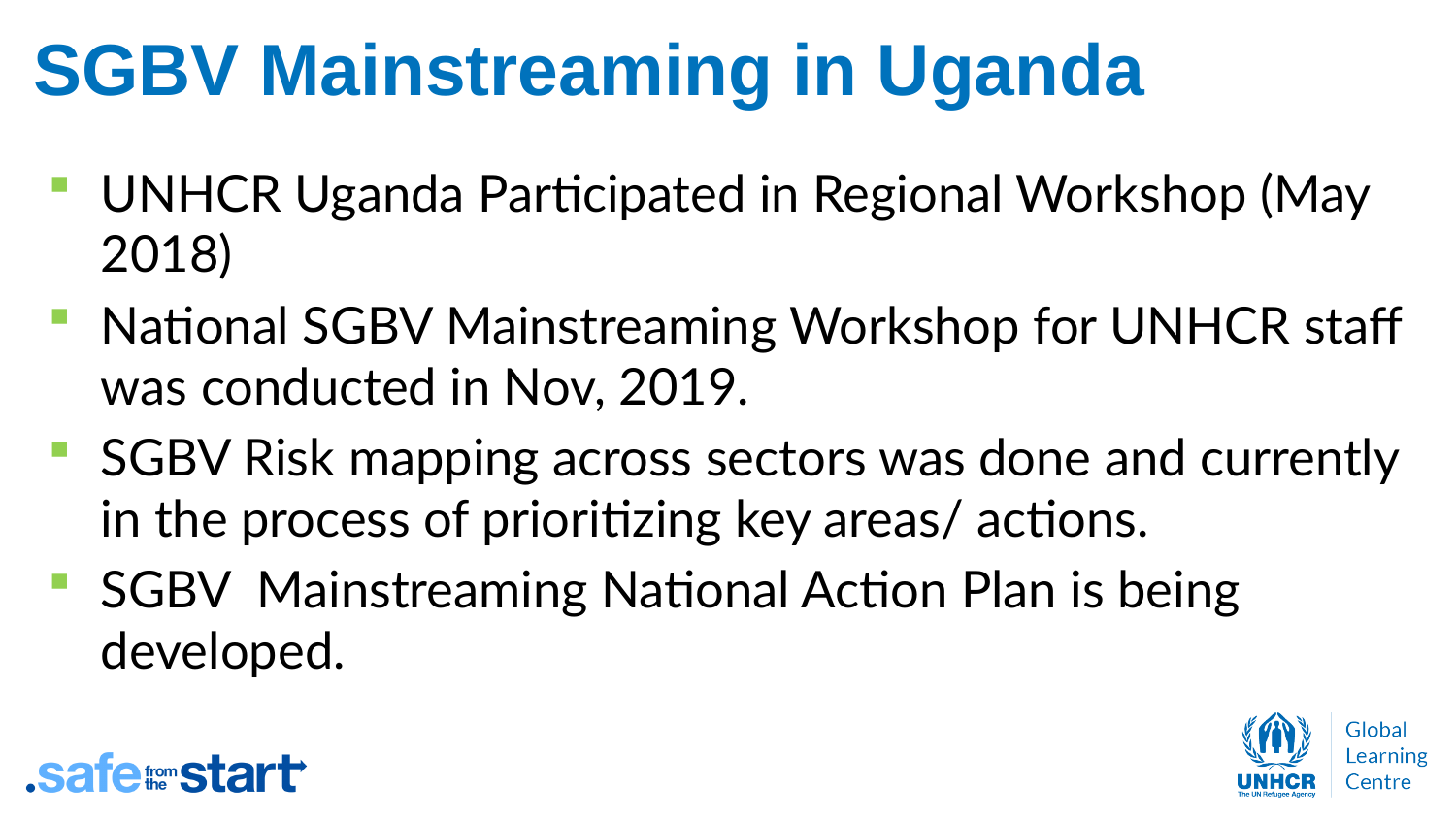

# SGBV Mainstreaming in Uganda
UNHCR Uganda Participated in Regional Workshop (May 2018)
National SGBV Mainstreaming Workshop for UNHCR staff was conducted in Nov, 2019.
SGBV Risk mapping across sectors was done and currently in the process of prioritizing key areas/ actions.
SGBV  Mainstreaming National Action Plan is being developed.